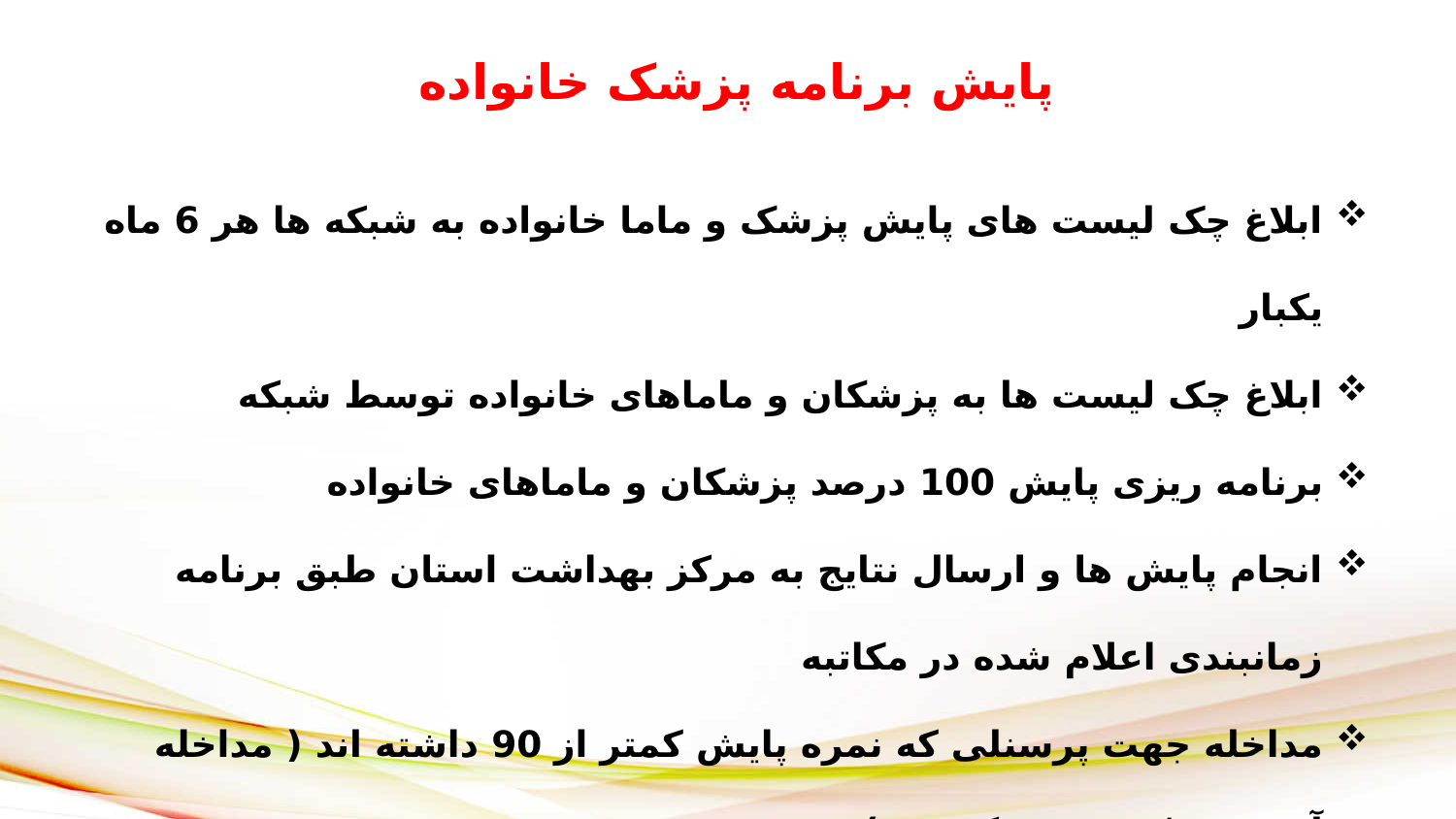

پایش برنامه پزشک خانواده
ابلاغ چک لیست های پایش پزشک و ماما خانواده به شبکه ها هر 6 ماه یکبار
ابلاغ چک لیست ها به پزشکان و ماماهای خانواده توسط شبکه
برنامه ریزی پایش 100 درصد پزشکان و ماماهای خانواده
انجام پایش ها و ارسال نتایج به مرکز بهداشت استان طبق برنامه زمانبندی اعلام شده در مکاتبه
مداخله جهت پرسنلی که نمره پایش کمتر از 90 داشته اند ( مداخله آموزشی/ صدور تذکر و...)